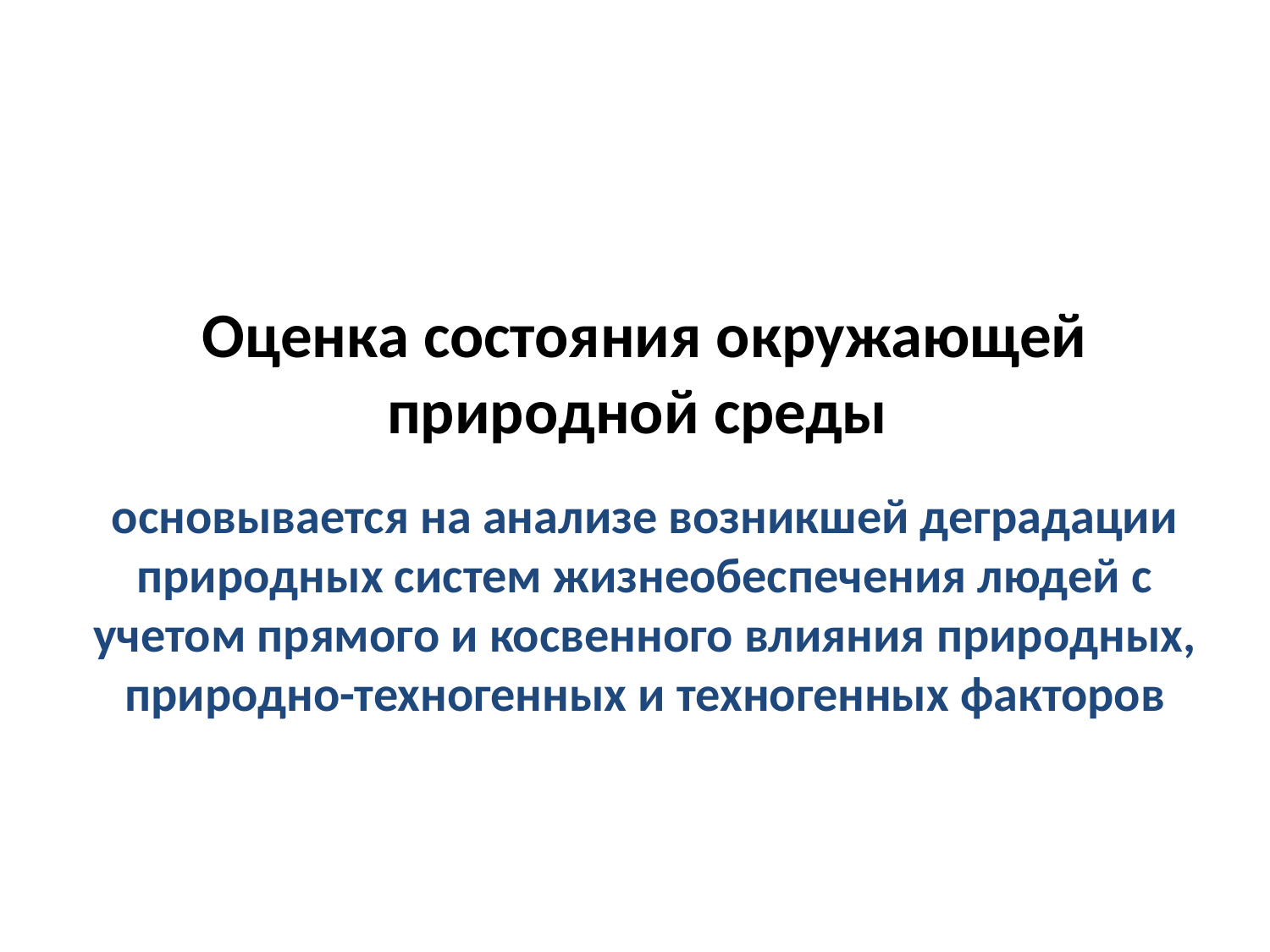

Оценка состояния окружающей природной среды

основывается на анализе возникшей деградации природных систем жизнеобеспечения людей с учетом прямого и косвенного влияния природных, природно-техногенных и техногенных факторов